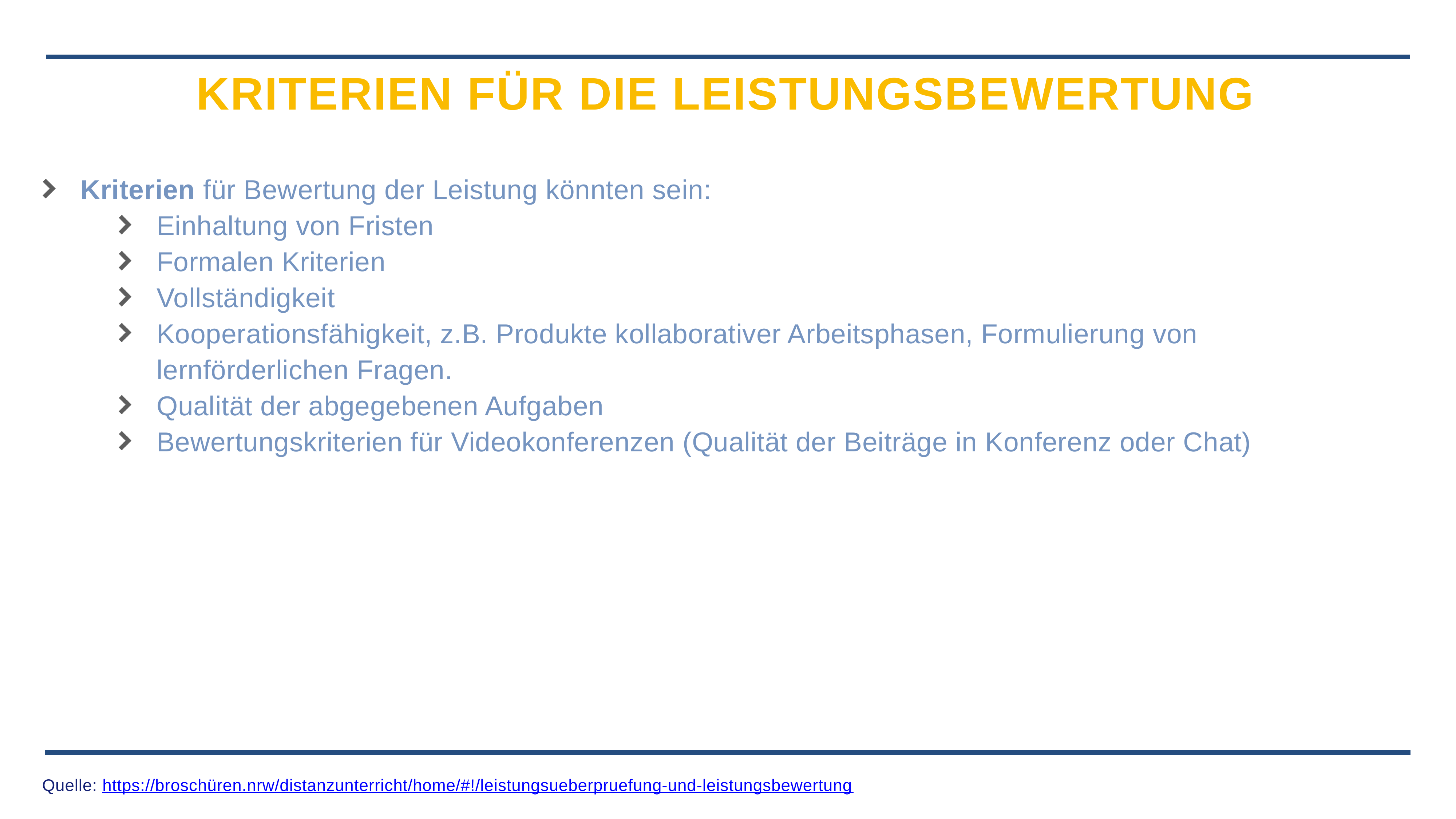

# Kriterien für die Leistungsbewertung
Kriterien für Bewertung der Leistung könnten sein:
Einhaltung von Fristen
Formalen Kriterien
Vollständigkeit
Kooperationsfähigkeit, z.B. Produkte kollaborativer Arbeitsphasen, Formulierung von lernförderlichen Fragen.
Qualität der abgegebenen Aufgaben
Bewertungskriterien für Videokonferenzen (Qualität der Beiträge in Konferenz oder Chat)
Quelle: https://broschüren.nrw/distanzunterricht/home/#!/leistungsueberpruefung-und-leistungsbewertung